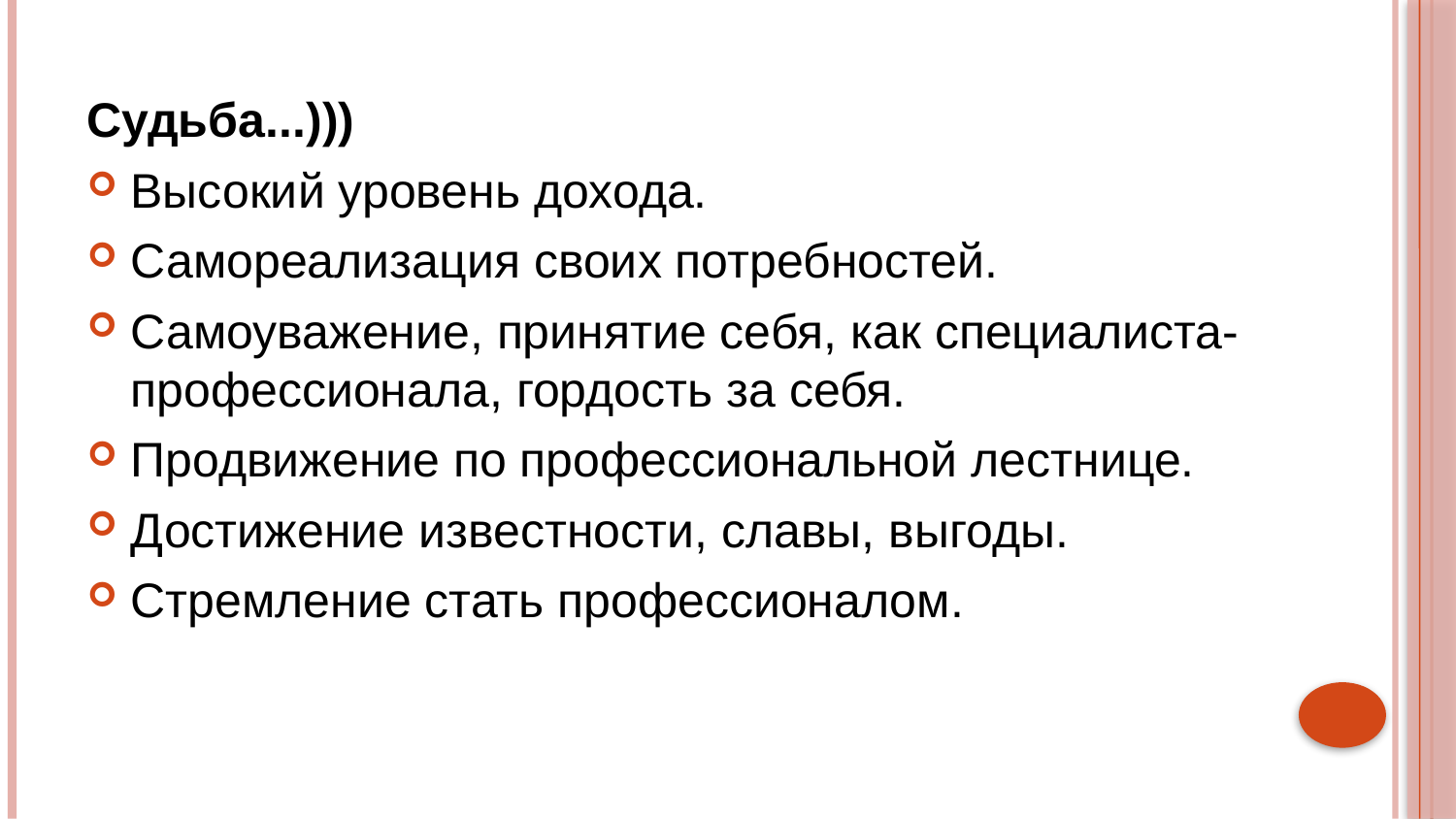

Судьба...)))
Высокий уровень дохода.
Самореализация своих потребностей.
Самоуважение, принятие себя, как специалиста-профессионала, гордость за себя.
Продвижение по профессиональной лестнице.
Достижение известности, славы, выгоды.
Стремление стать профессионалом.